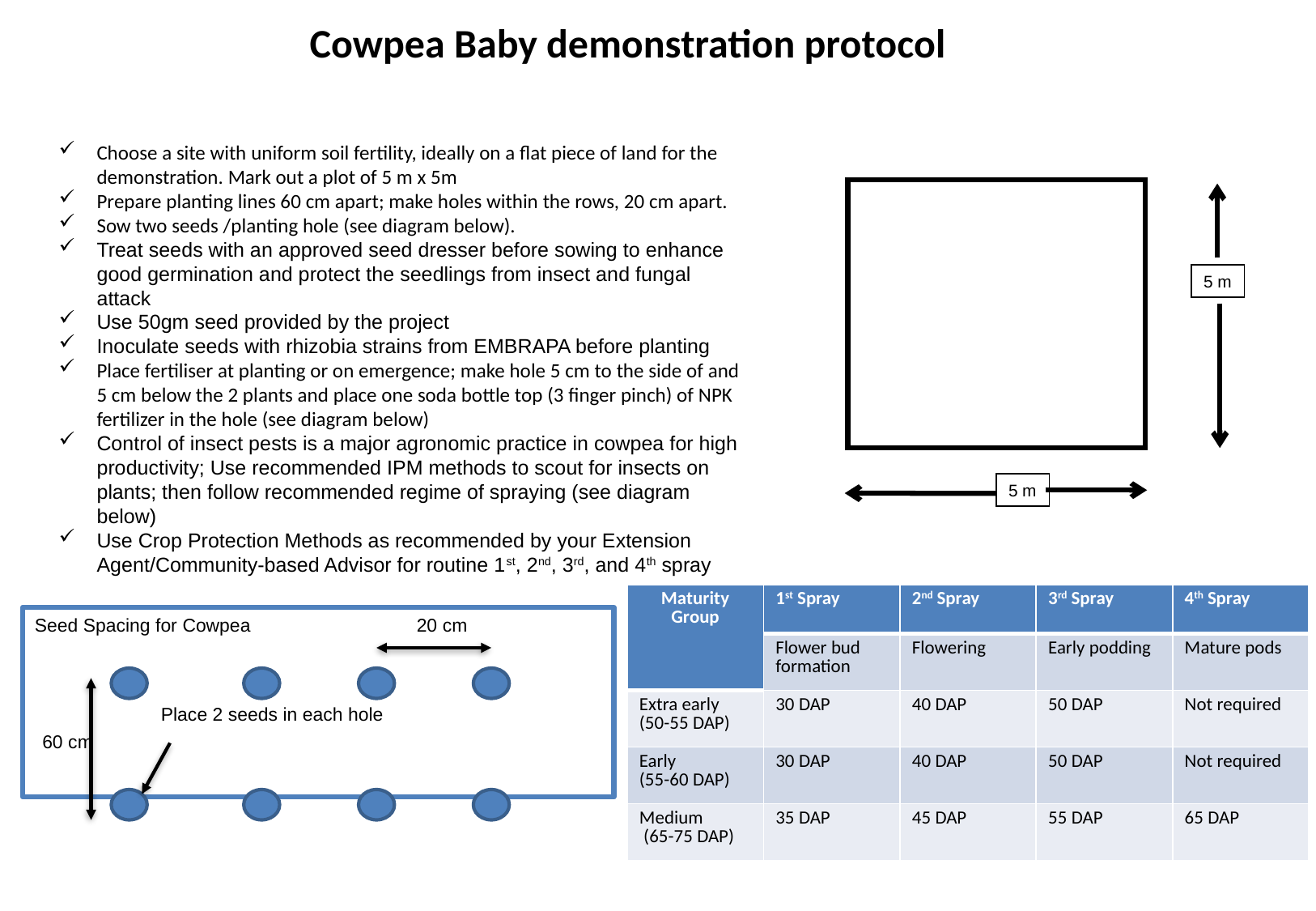

Cowpea Baby demonstration protocol
Choose a site with uniform soil fertility, ideally on a flat piece of land for the demonstration. Mark out a plot of 5 m x 5m
Prepare planting lines 60 cm apart; make holes within the rows, 20 cm apart.
Sow two seeds /planting hole (see diagram below).
Treat seeds with an approved seed dresser before sowing to enhance good germination and protect the seedlings from insect and fungal attack
Use 50gm seed provided by the project
Inoculate seeds with rhizobia strains from EMBRAPA before planting
Place fertiliser at planting or on emergence; make hole 5 cm to the side of and 5 cm below the 2 plants and place one soda bottle top (3 finger pinch) of NPK fertilizer in the hole (see diagram below)
Control of insect pests is a major agronomic practice in cowpea for high productivity; Use recommended IPM methods to scout for insects on plants; then follow recommended regime of spraying (see diagram below)
Use Crop Protection Methods as recommended by your Extension Agent/Community-based Advisor for routine 1st, 2nd, 3rd, and 4th spray

5 m
5 m
| Maturity Group | 1st Spray | 2nd Spray | 3rd Spray | 4th Spray |
| --- | --- | --- | --- | --- |
|  | Flower bud formation | Flowering | Early podding | Mature pods |
| Extra early (50-55 DAP) | 30 DAP | 40 DAP | 50 DAP | Not required |
| Early (55-60 DAP) | 30 DAP | 40 DAP | 50 DAP | Not required |
| Medium (65-75 DAP) | 35 DAP | 45 DAP | 55 DAP | 65 DAP |
Seed Spacing for Cowpea

                        Place 2 seeds in each hole

20 cm

60 cm